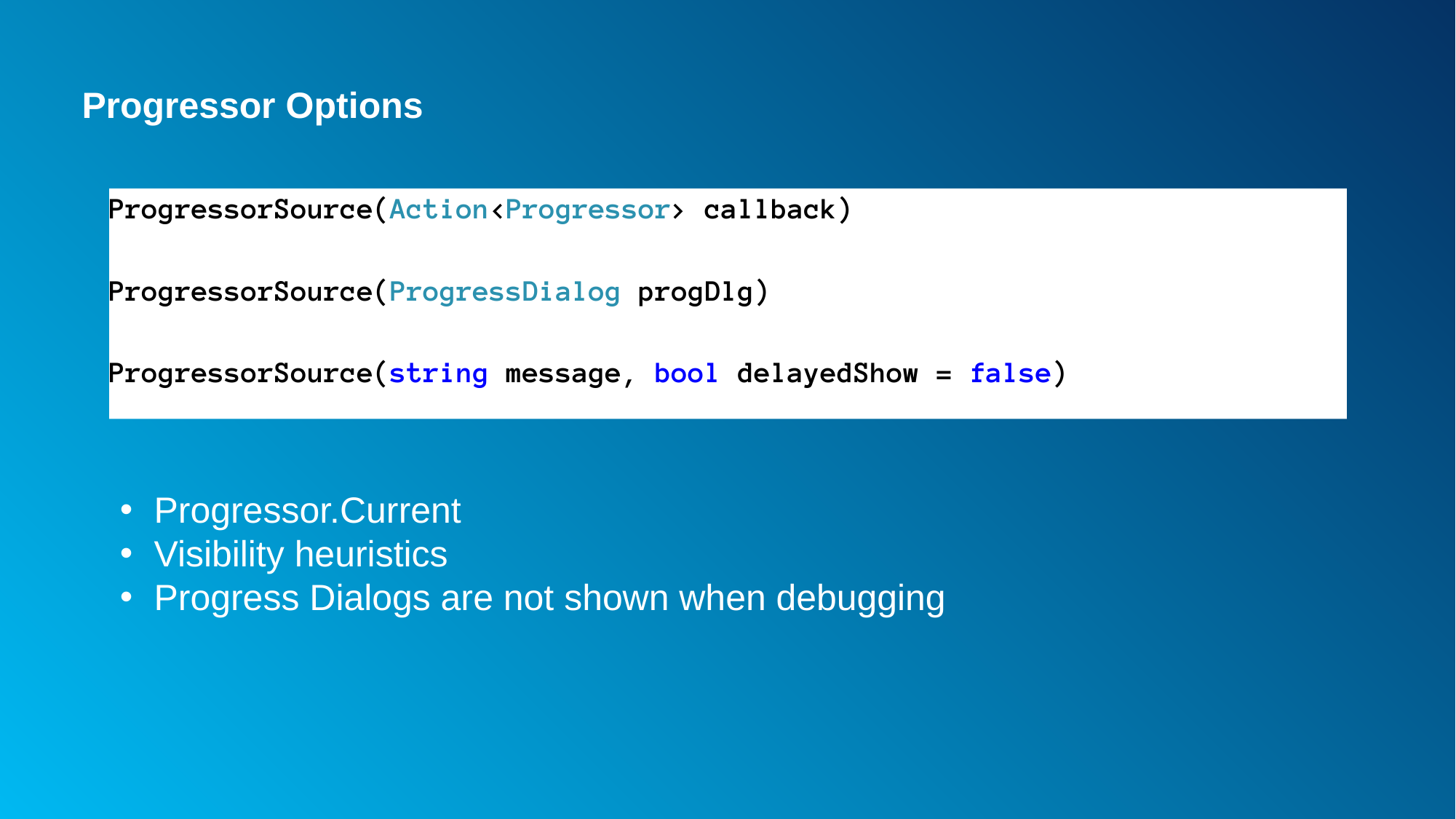

# Progressor Options
ProgressorSource(Action<Progressor> callback)

ProgressorSource(ProgressDialog progDlg)

ProgressorSource(string message, bool delayedShow = false)
Progressor.Current
Visibility heuristics
Progress Dialogs are not shown when debugging